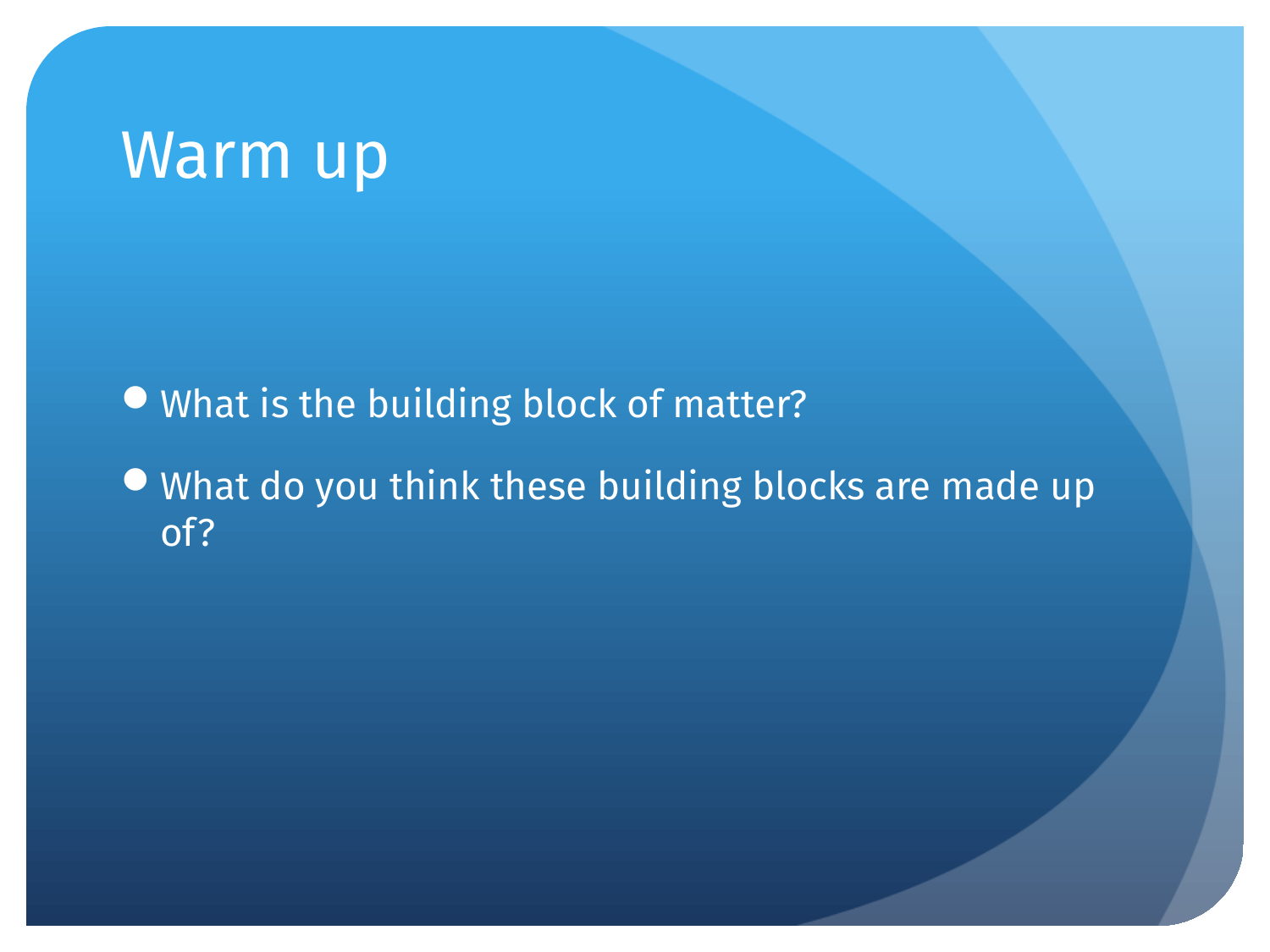

# Warm up
What is the building block of matter?
What do you think these building blocks are made up of?